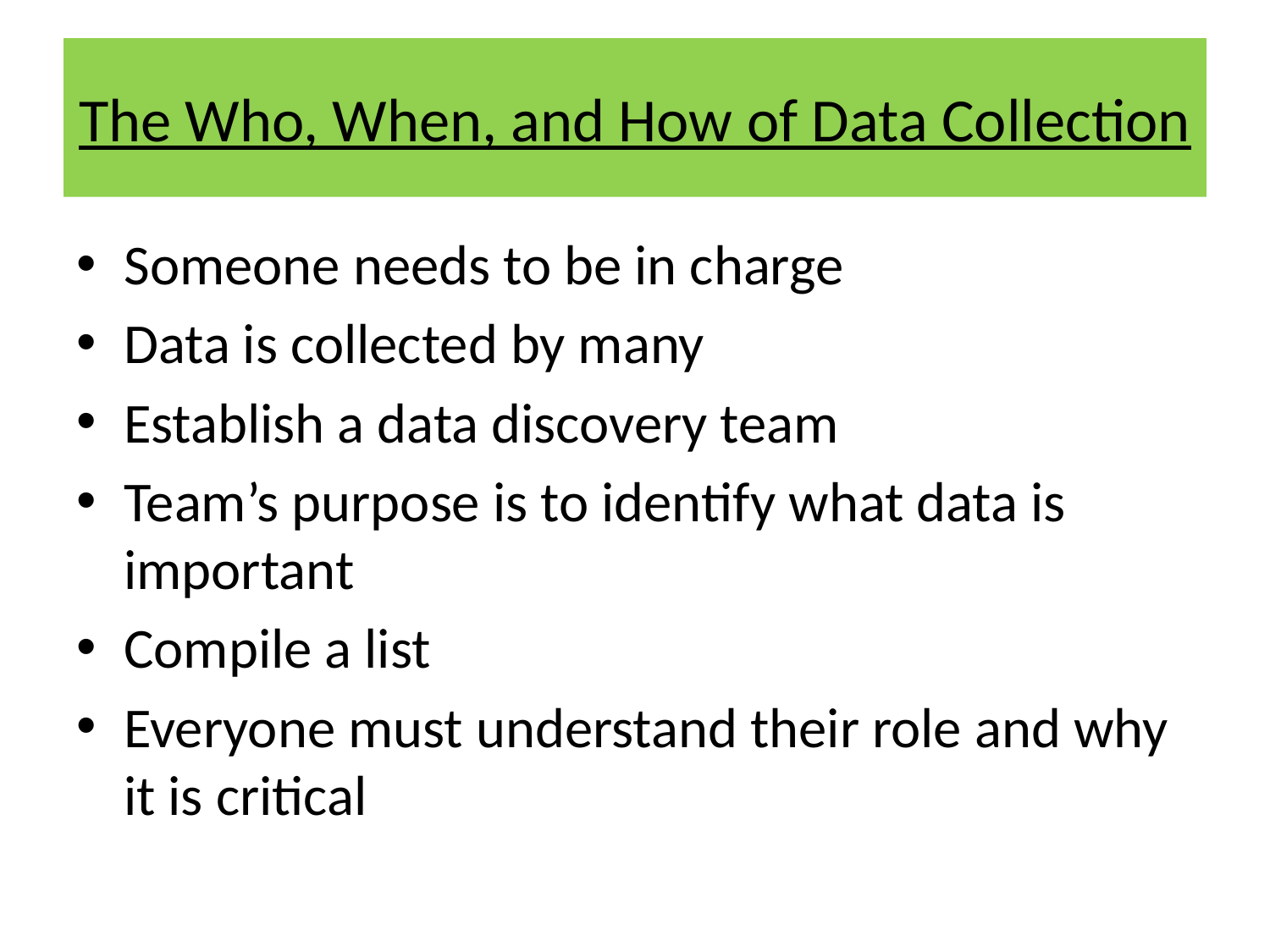

# The Who, When, and How of Data Collection
Someone needs to be in charge
Data is collected by many
Establish a data discovery team
Team’s purpose is to identify what data is important
Compile a list
Everyone must understand their role and why it is critical